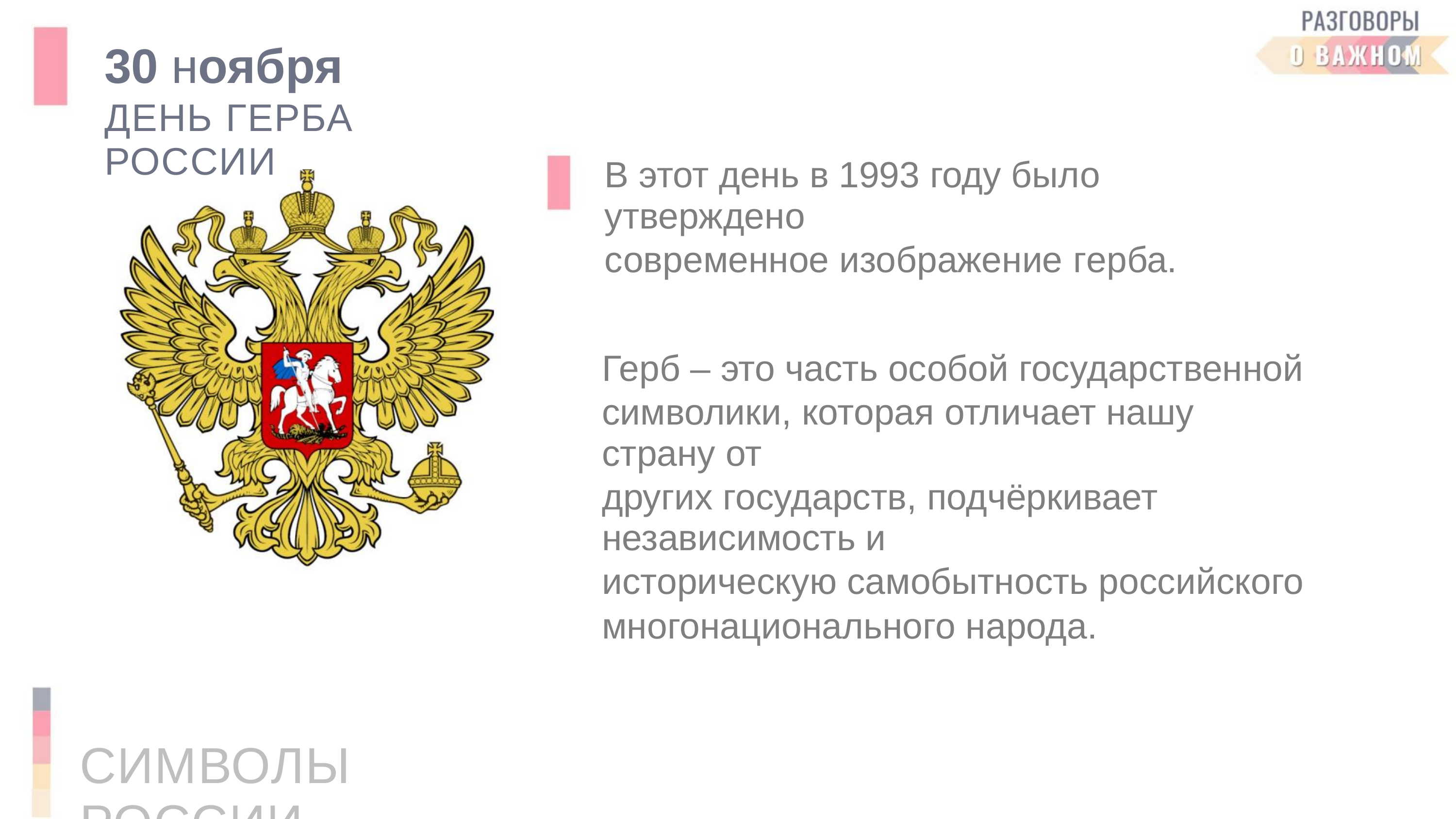

30 ноября
ДЕНЬ ГЕРБА РОССИИ
В этот день в 1993 году было утверждено
современное изображение герба.
Герб – это часть особой государственной
символики, которая отличает нашу страну от
других государств, подчёркивает независимость и
историческую самобытность российского
многонационального народа.
СИМВОЛЫ РОССИИ